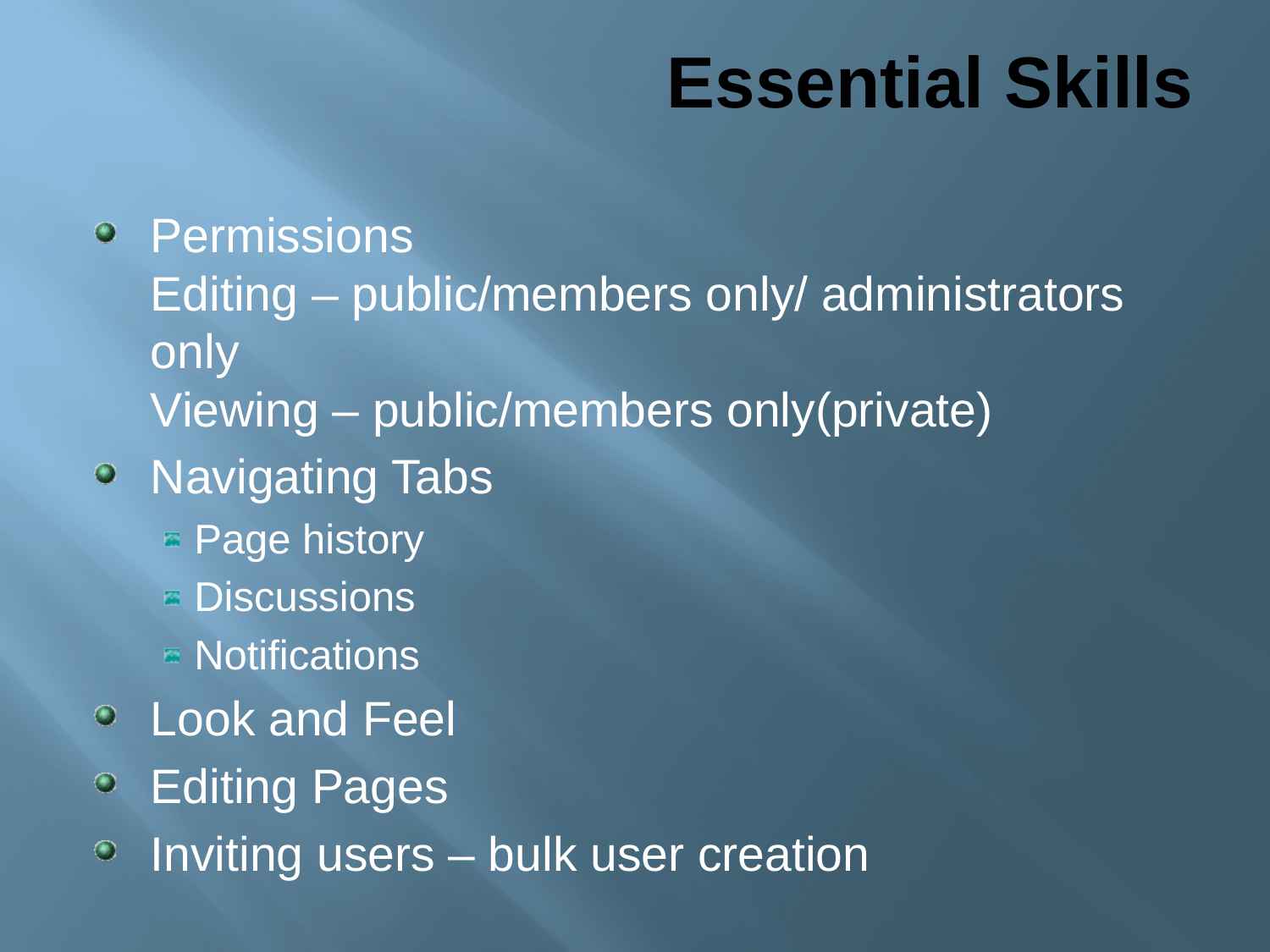

# Essential Skills
Permissions
Editing – public/members only/ administrators only
Viewing – public/members only(private)
Navigating Tabs
Page history
Discussions
Notifications
Look and Feel
Editing Pages
Inviting users – bulk user creation